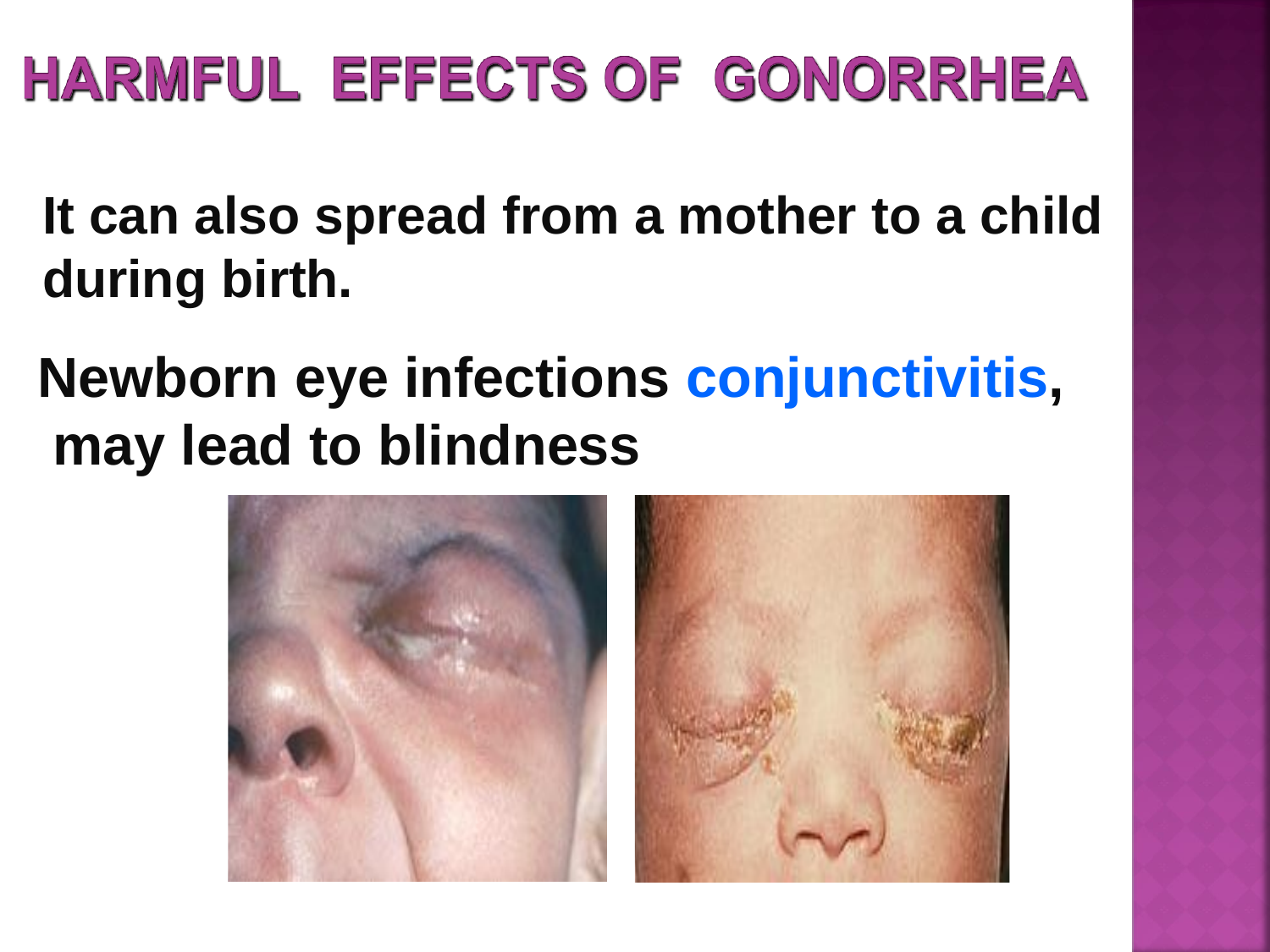

# It can also spread from a mother to a child  during birth.
Newborn eye infections conjunctivitis,  may lead to blindness